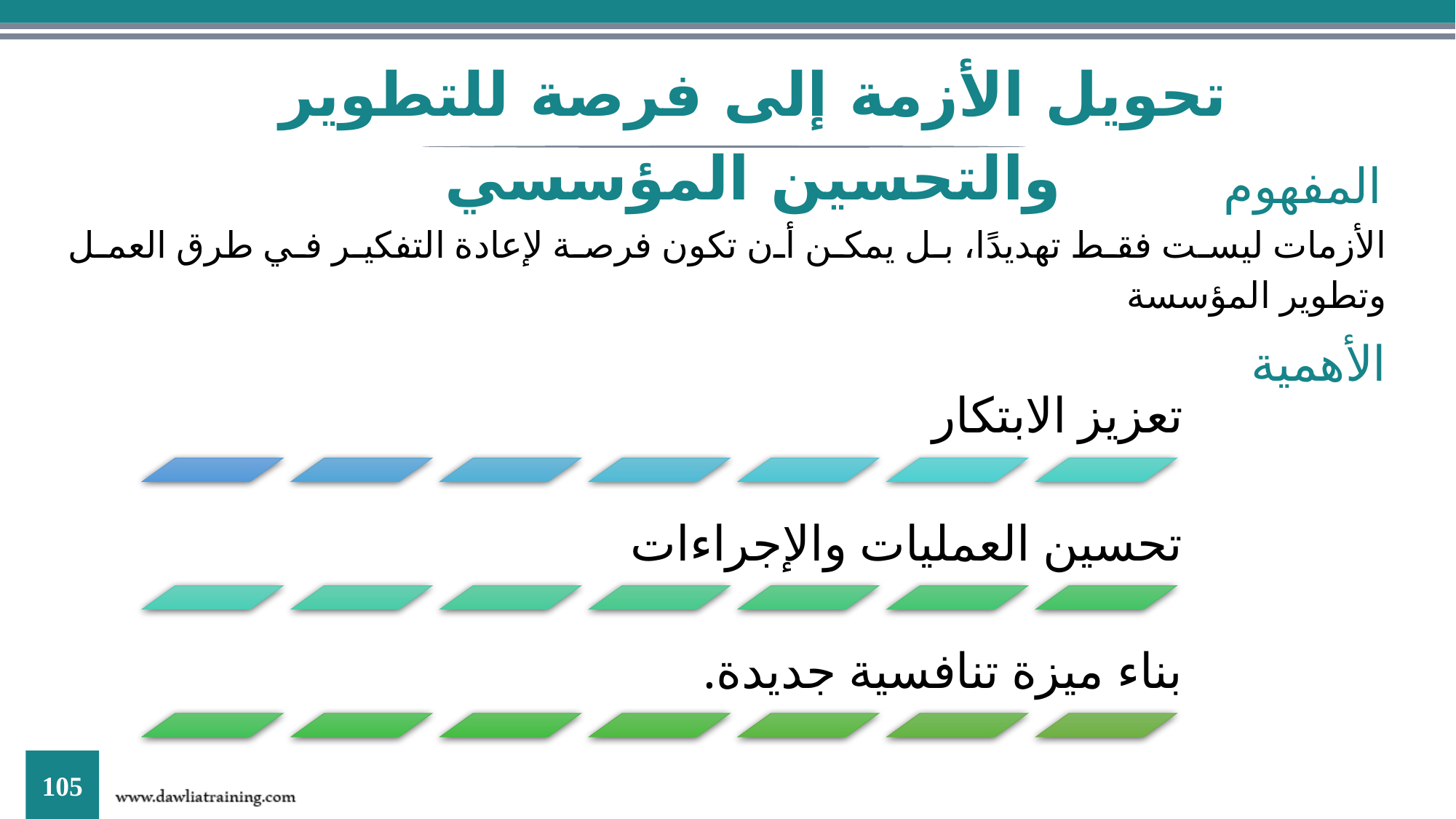

تحويل الأزمة إلى فرصة للتطوير والتحسين المؤسسي
المفهوم
الأزمات ليست فقط تهديدًا، بل يمكن أن تكون فرصة لإعادة التفكير في طرق العمل وتطوير المؤسسة
الأهمية
تعزيز الابتكار
تحسين العمليات والإجراءات
بناء ميزة تنافسية جديدة.